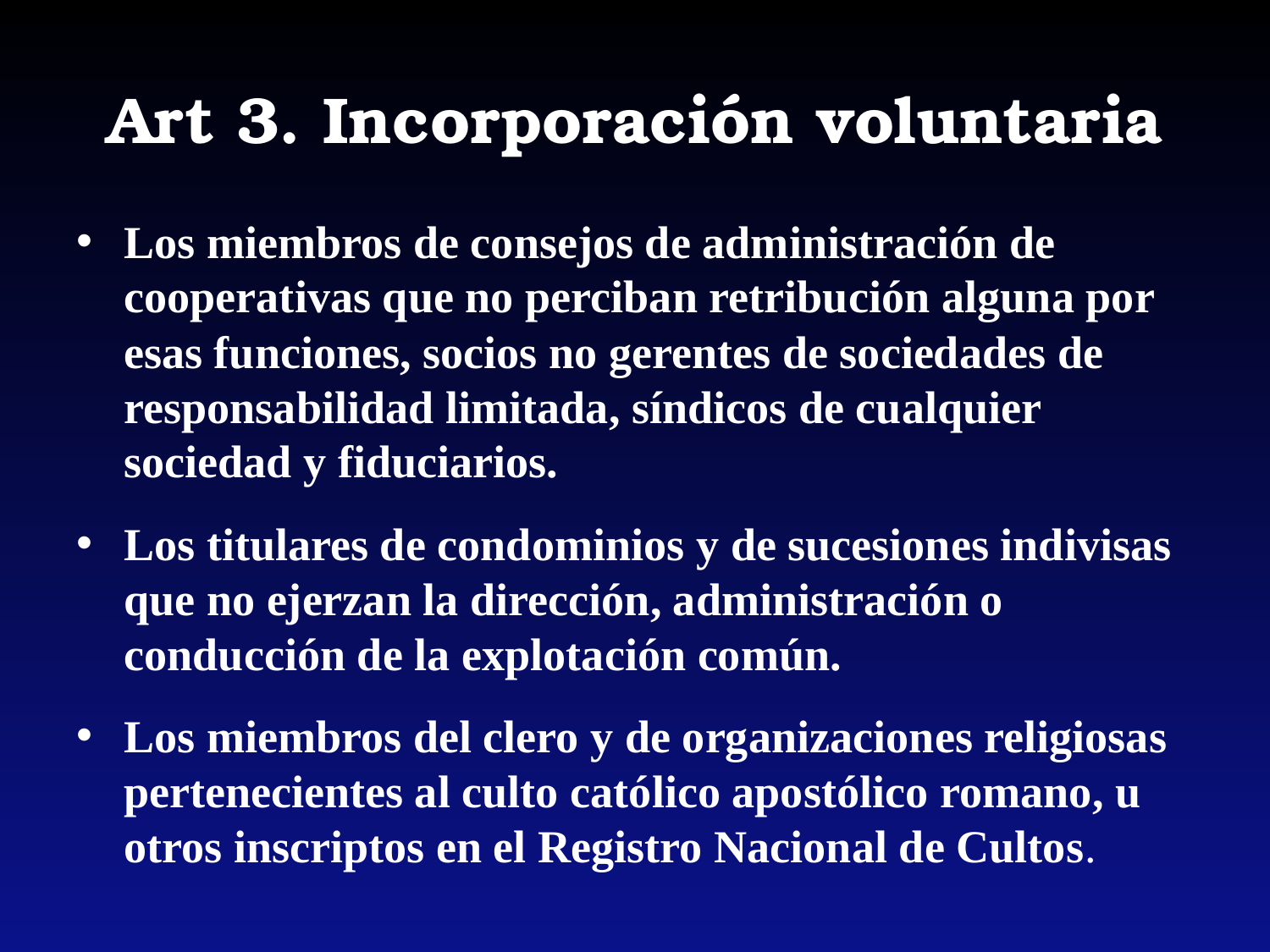

# Art 3. Incorporación voluntaria
Los miembros de consejos de administración de cooperativas que no perciban retribución alguna por esas funciones, socios no gerentes de sociedades de responsabilidad limitada, síndicos de cualquier sociedad y fiduciarios.
Los titulares de condominios y de sucesiones indivisas que no ejerzan la dirección, administración o conducción de la explotación común.
Los miembros del clero y de organizaciones religiosas pertenecientes al culto católico apostólico romano, u otros inscriptos en el Registro Nacional de Cultos.